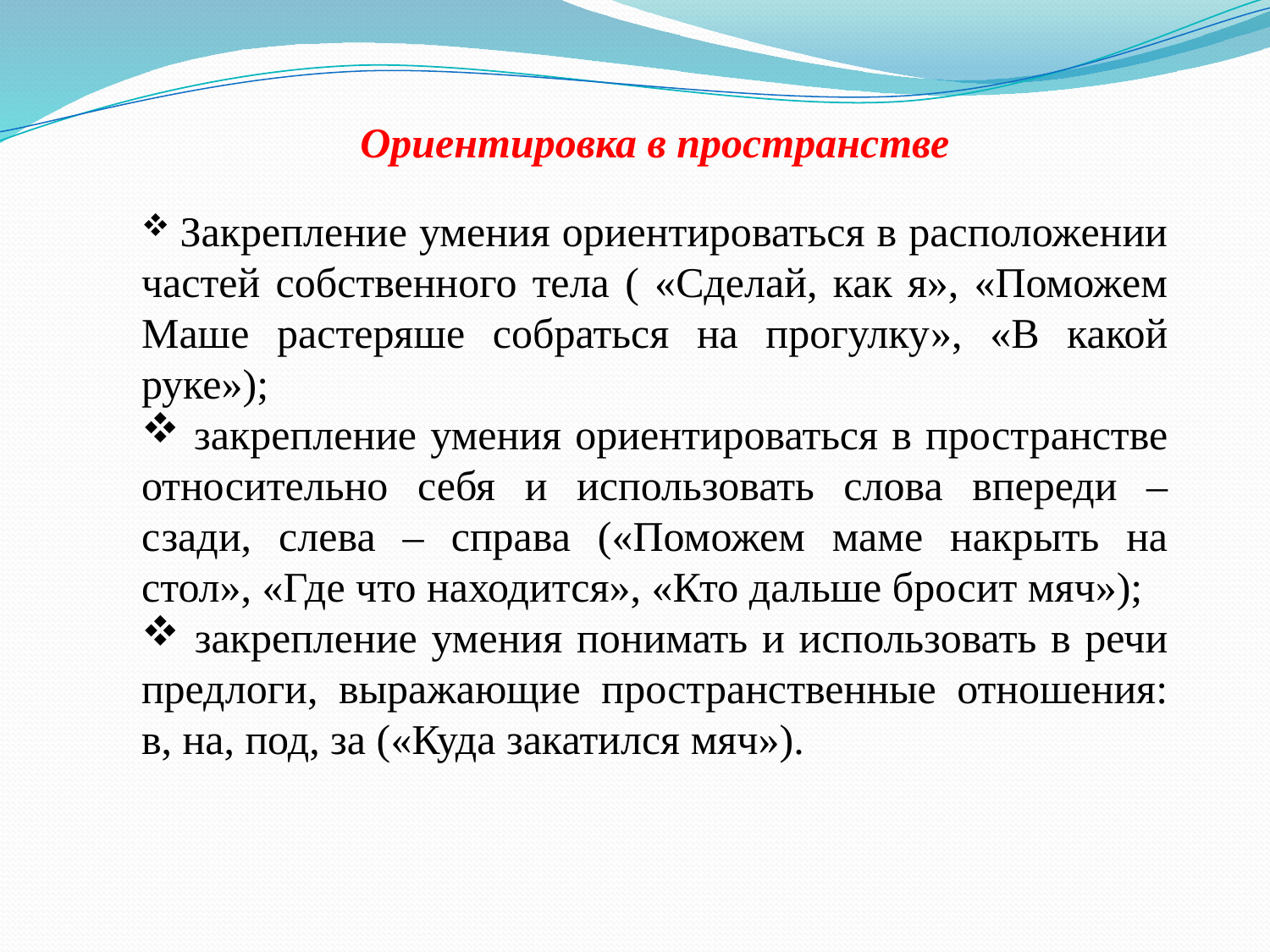

Ориентировка в пространстве

 Закрепление умения ориентироваться в расположении частей собственного тела ( «Сделай, как я», «Поможем Маше растеряше собраться на прогулку», «В какой руке»);
 закрепление умения ориентироваться в пространстве относительно себя и использовать слова впереди – сзади, слева – справа («Поможем маме накрыть на стол», «Где что находится», «Кто дальше бросит мяч»);
 закрепление умения понимать и использовать в речи предлоги, выражающие пространственные отношения: в, на, под, за («Куда закатился мяч»).